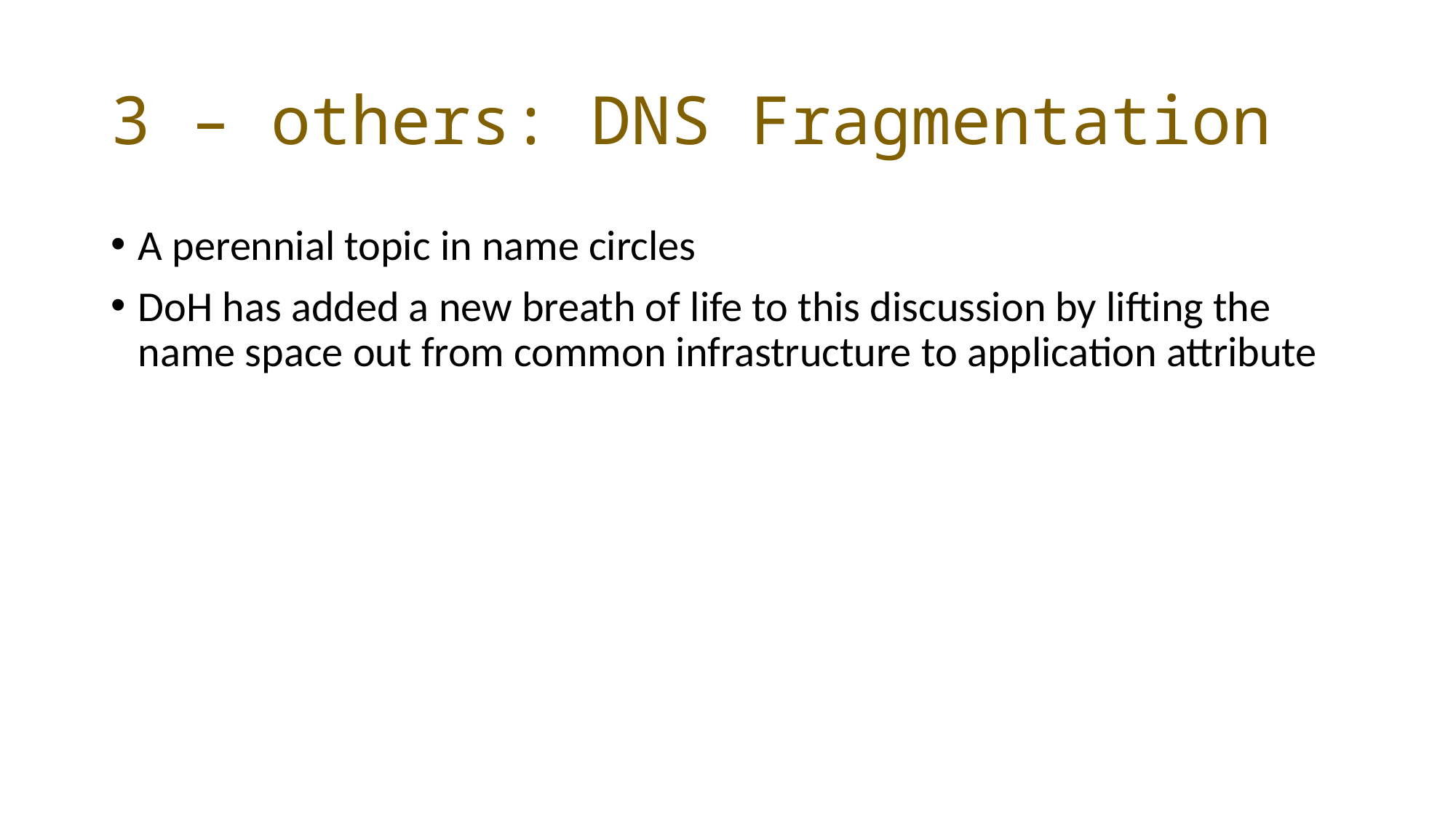

# 3 – others: DNS Fragmentation
A perennial topic in name circles
DoH has added a new breath of life to this discussion by lifting the name space out from common infrastructure to application attribute